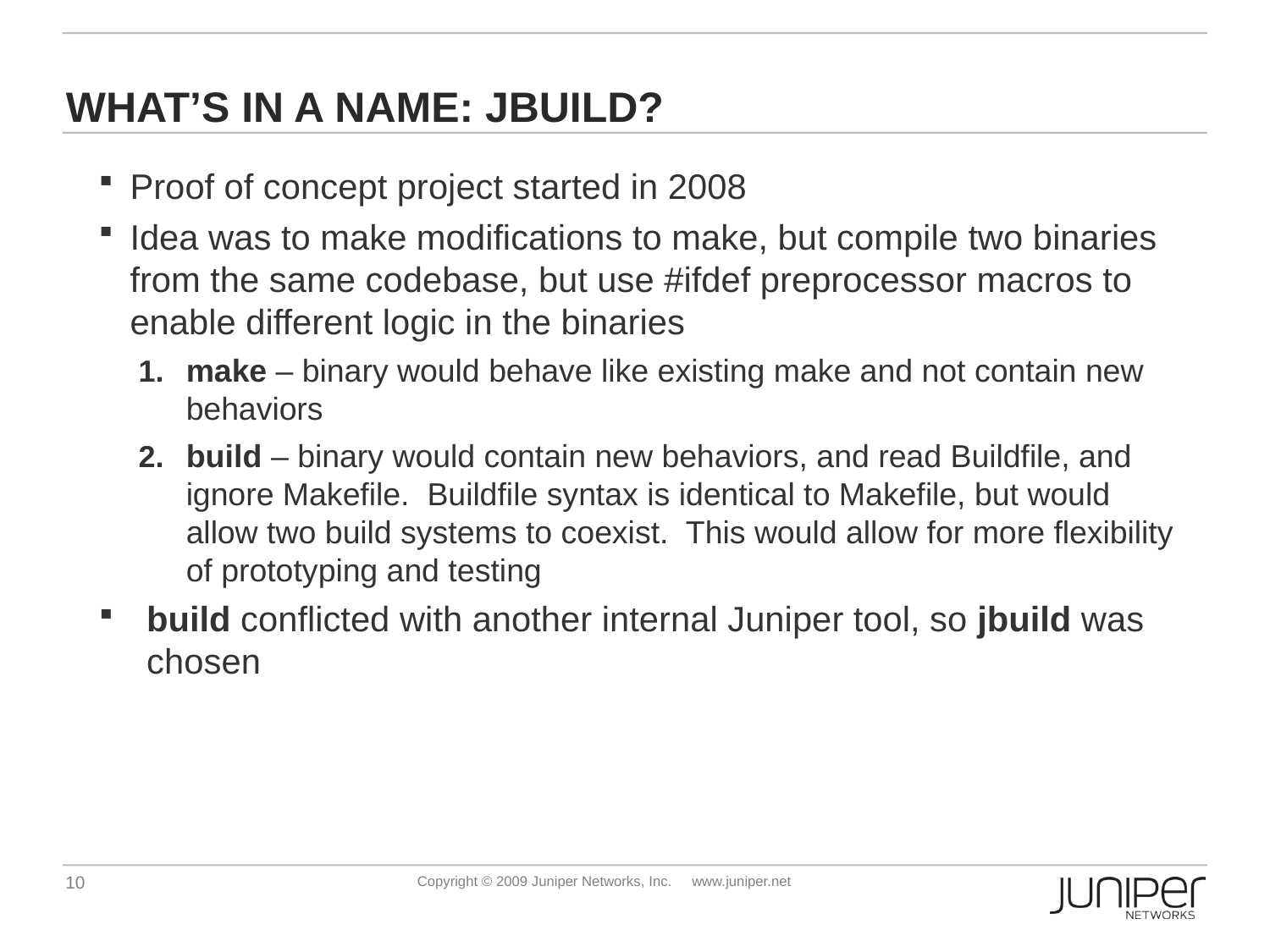

# What’s in a name: jbuild?
Proof of concept project started in 2008
Idea was to make modifications to make, but compile two binaries from the same codebase, but use #ifdef preprocessor macros to enable different logic in the binaries
make – binary would behave like existing make and not contain new behaviors
build – binary would contain new behaviors, and read Buildfile, and ignore Makefile.  Buildfile syntax is identical to Makefile, but would allow two build systems to coexist.  This would allow for more flexibility of prototyping and testing
build conflicted with another internal Juniper tool, so jbuild was chosen